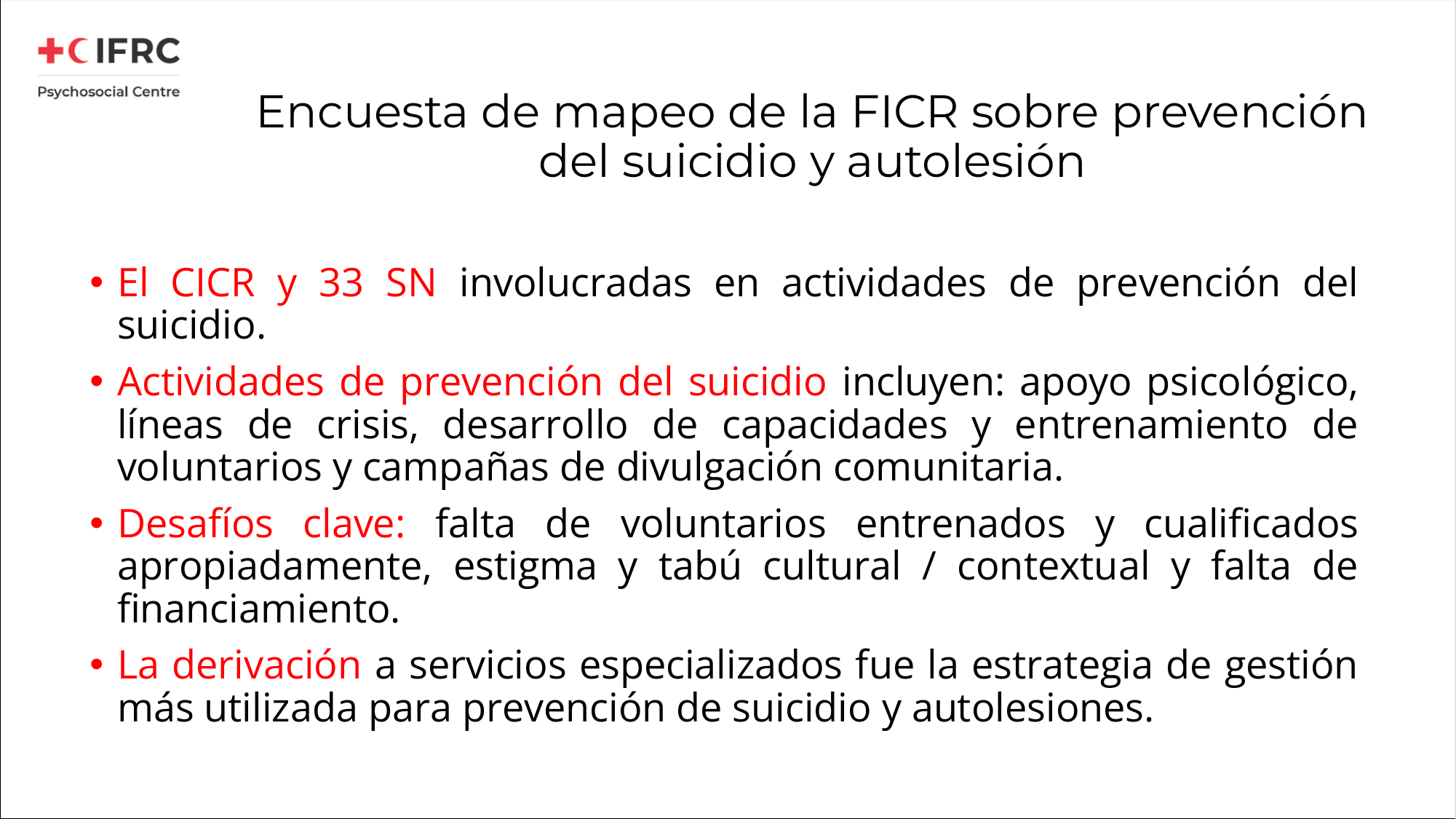

# Encuesta de mapeo de la FICR sobre prevención del suicidio y autolesión
El CICR y 33 SN involucradas en actividades de prevención del suicidio.
Actividades de prevención del suicidio incluyen: apoyo psicológico, líneas de crisis, desarrollo de capacidades y entrenamiento de voluntarios y campañas de divulgación comunitaria.
Desafíos clave: falta de voluntarios entrenados y cualificados apropiadamente, estigma y tabú cultural / contextual y falta de financiamiento.
La derivación a servicios especializados fue la estrategia de gestión más utilizada para prevención de suicidio y autolesiones.